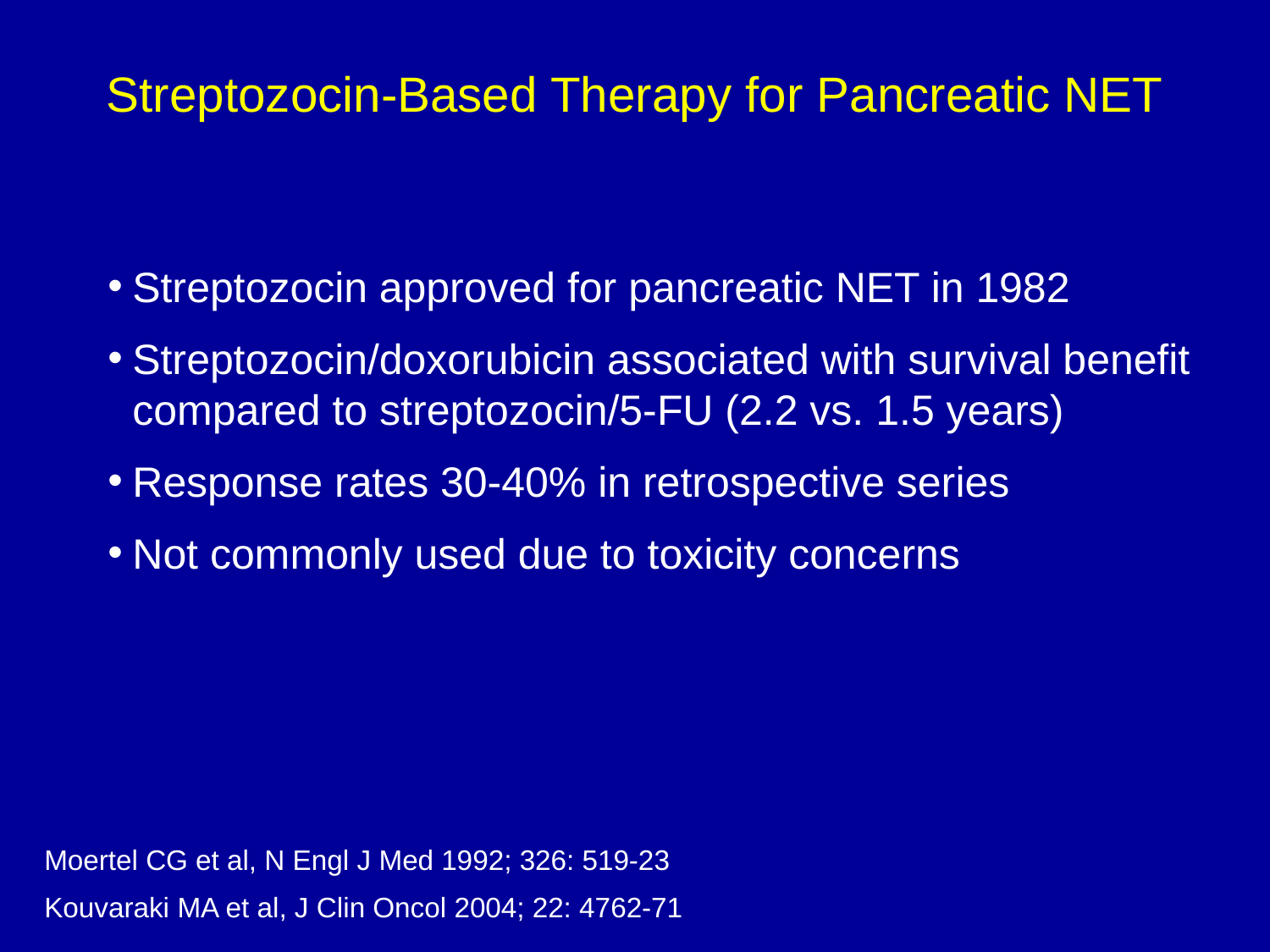

# Streptozocin-Based Therapy for Pancreatic NET
Streptozocin approved for pancreatic NET in 1982
Streptozocin/doxorubicin associated with survival benefit compared to streptozocin/5-FU (2.2 vs. 1.5 years)
Response rates 30-40% in retrospective series
Not commonly used due to toxicity concerns
Moertel CG et al, N Engl J Med 1992; 326: 519-23
Kouvaraki MA et al, J Clin Oncol 2004; 22: 4762-71